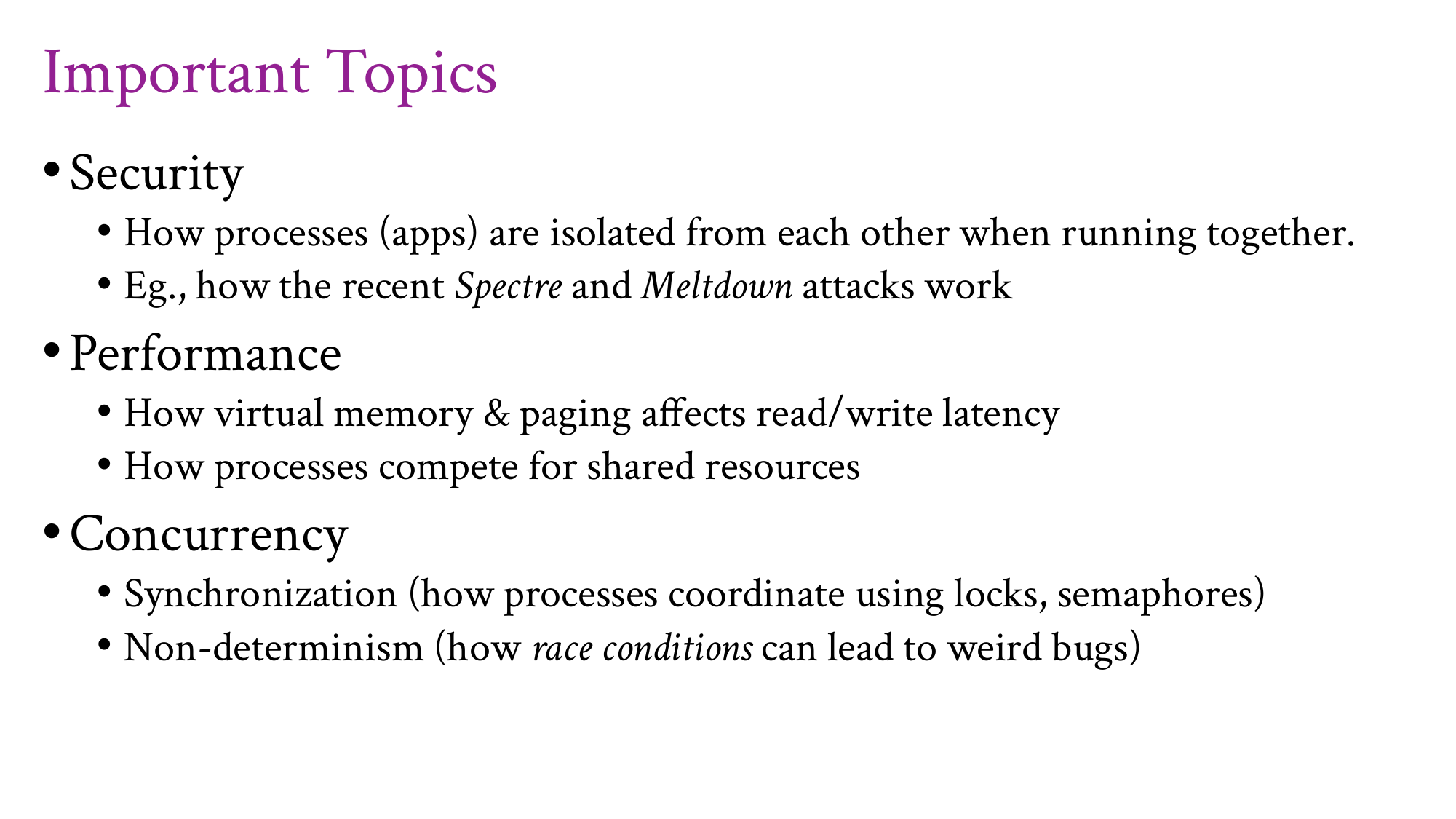

# Important Topics
Security
How processes (apps) are isolated from each other when running together.
Eg., how the recent Spectre and Meltdown attacks work
Performance
How virtual memory & paging affects read/write latency
How processes compete for shared resources
Concurrency
Synchronization (how processes coordinate using locks, semaphores)
Non-determinism (how race conditions can lead to weird bugs)